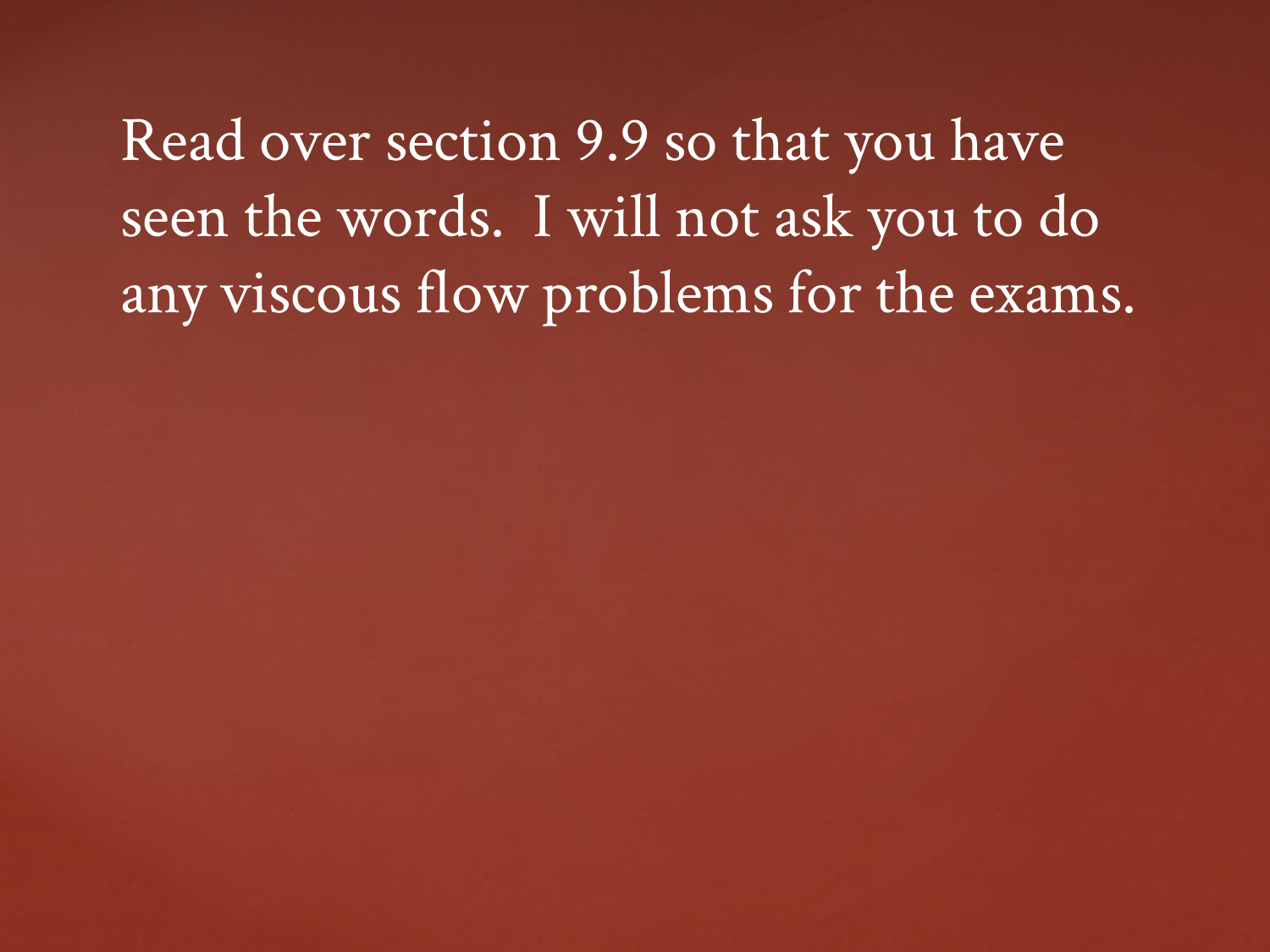

# Read over section 9.9 so that you have seen the words.  I will not ask you to do any viscous flow problems for the exams.